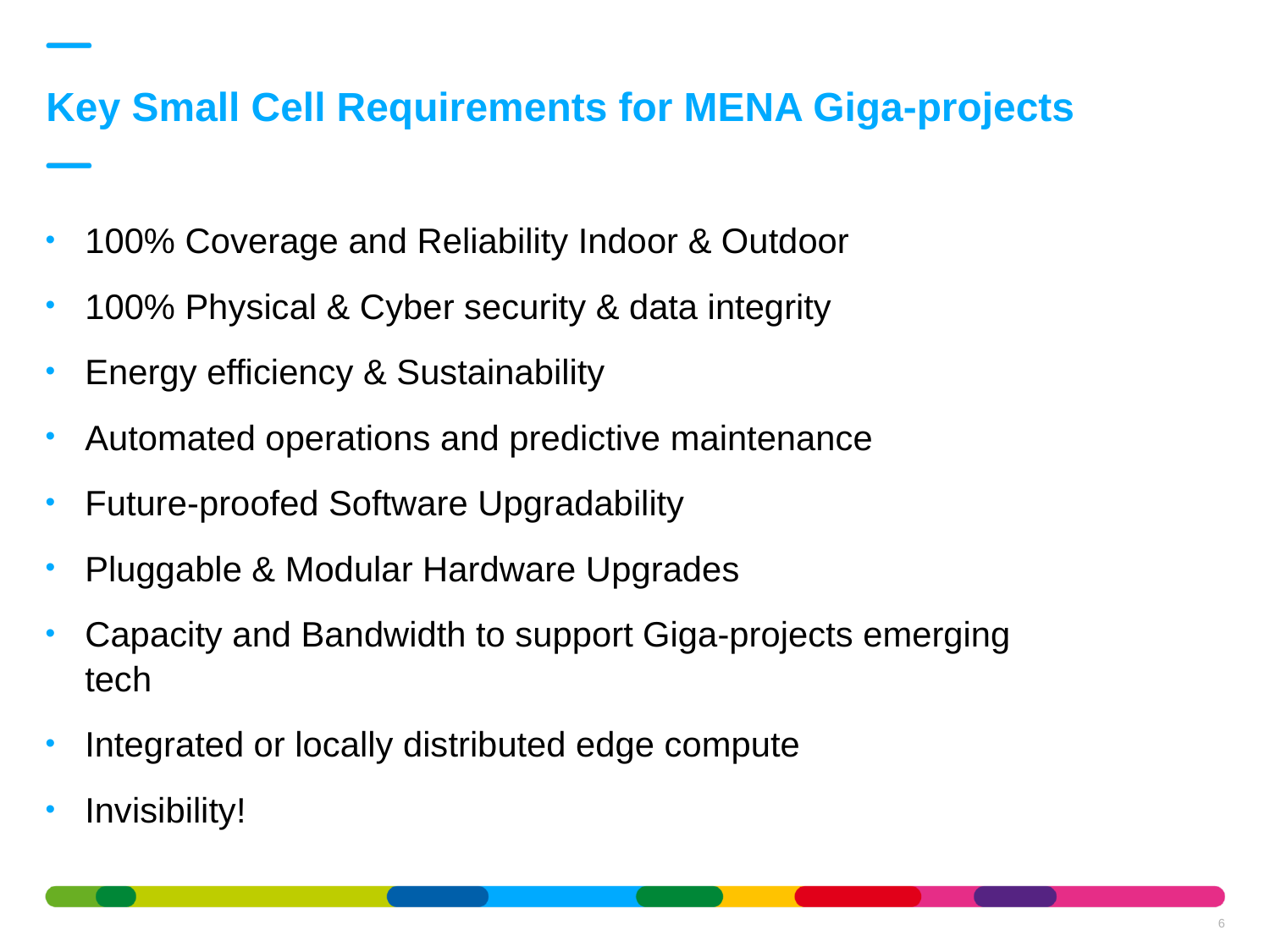

Key Small Cell Requirements for MENA Giga-projects
100% Coverage and Reliability Indoor & Outdoor
100% Physical & Cyber security & data integrity
Energy efficiency & Sustainability
Automated operations and predictive maintenance
Future-proofed Software Upgradability
Pluggable & Modular Hardware Upgrades
Capacity and Bandwidth to support Giga-projects emerging tech
Integrated or locally distributed edge compute
Invisibility!

6